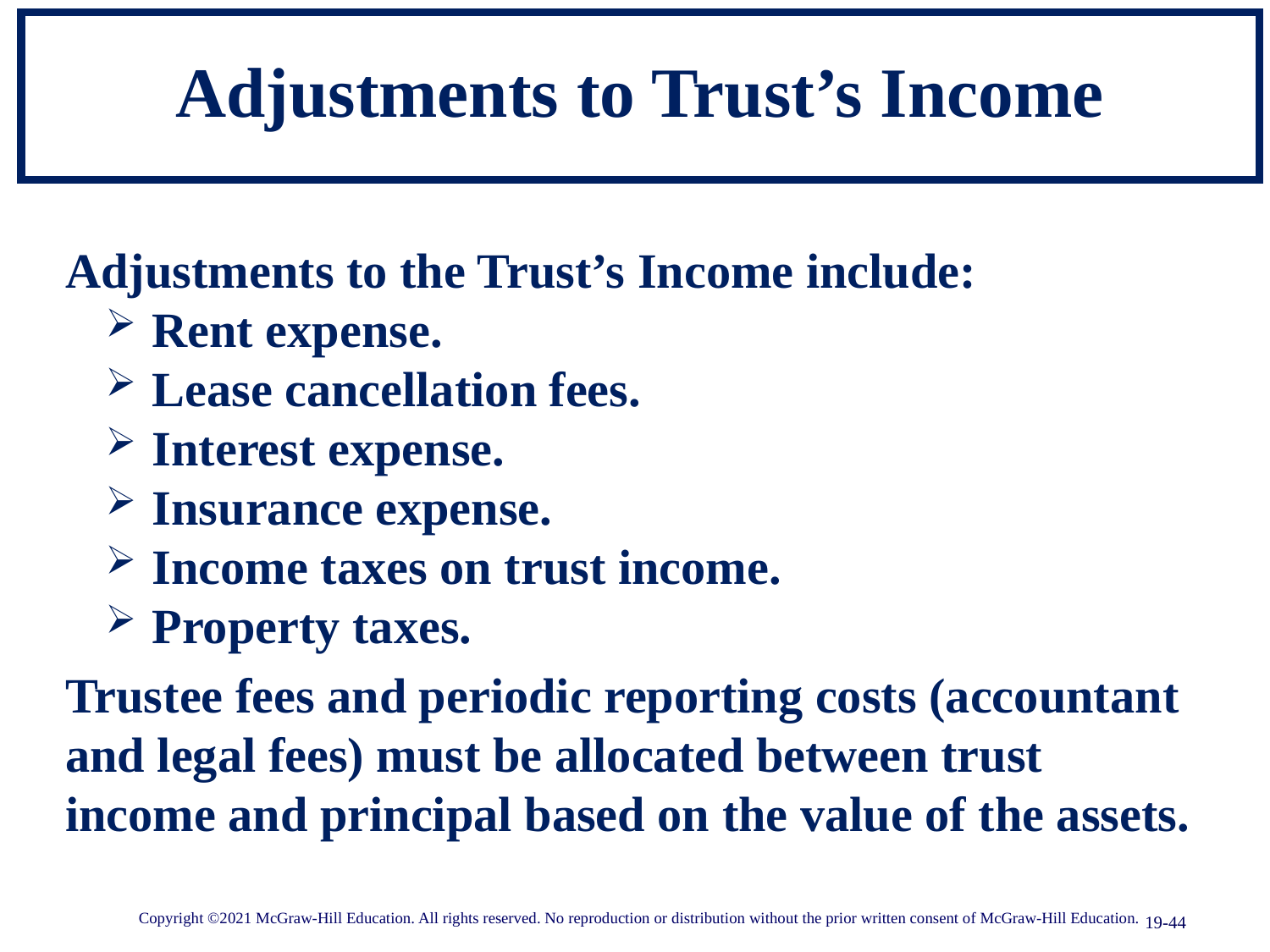

# Adjustments to Trust’s Income
Adjustments to the Trust’s Income include:
Rent expense.
Lease cancellation fees.
Interest expense.
Insurance expense.
Income taxes on trust income.
Property taxes.
Trustee fees and periodic reporting costs (accountant and legal fees) must be allocated between trust income and principal based on the value of the assets.
Copyright ©2021 McGraw-Hill Education. All rights reserved. No reproduction or distribution without the prior written consent of McGraw-Hill Education.
19-44